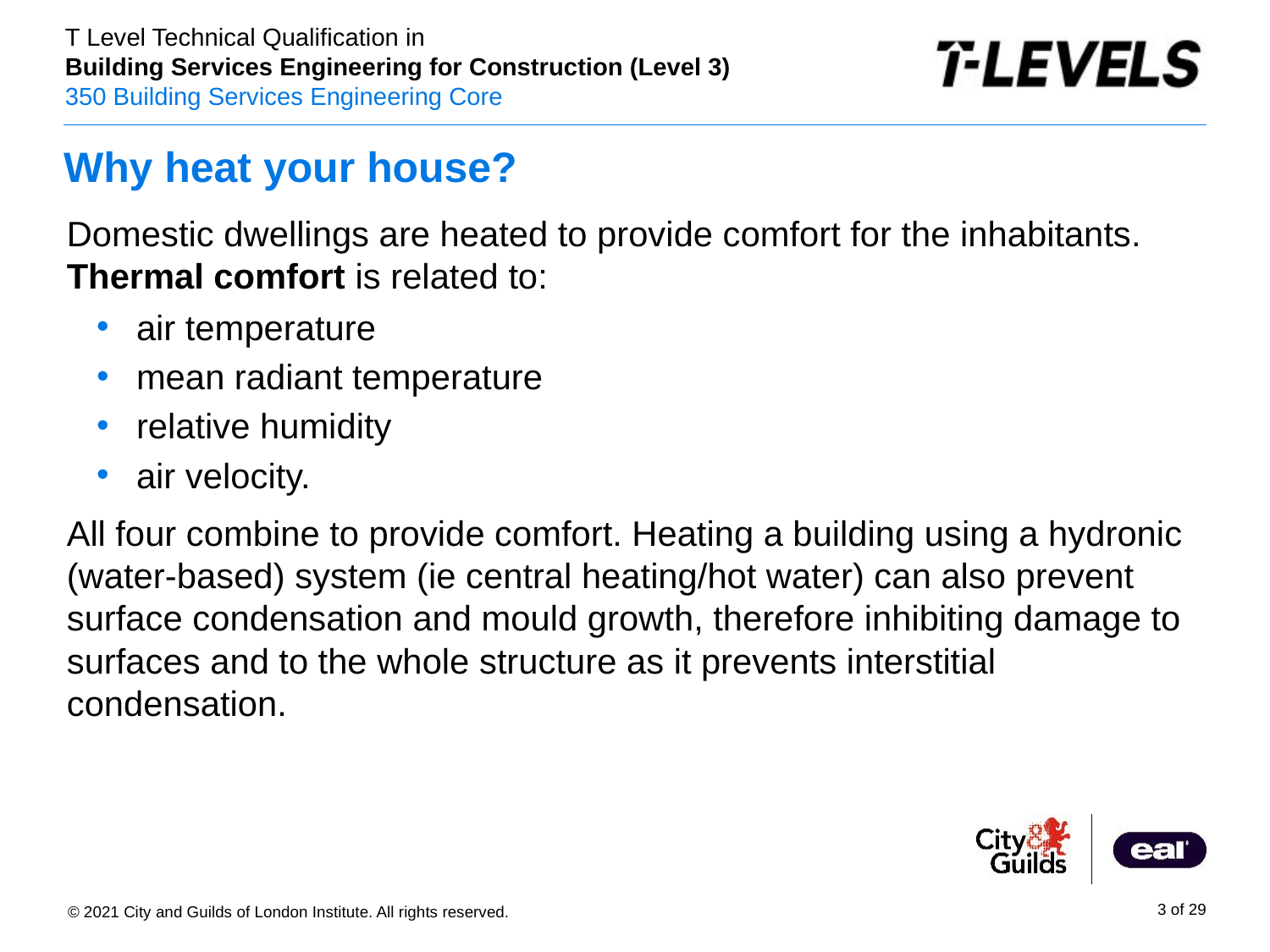

# Why heat your house?
Domestic dwellings are heated to provide comfort for the inhabitants. Thermal comfort is related to:
air temperature
mean radiant temperature
relative humidity
air velocity.
All four combine to provide comfort. Heating a building using a hydronic (water-based) system (ie central heating/hot water) can also prevent surface condensation and mould growth, therefore inhibiting damage to surfaces and to the whole structure as it prevents interstitial condensation.